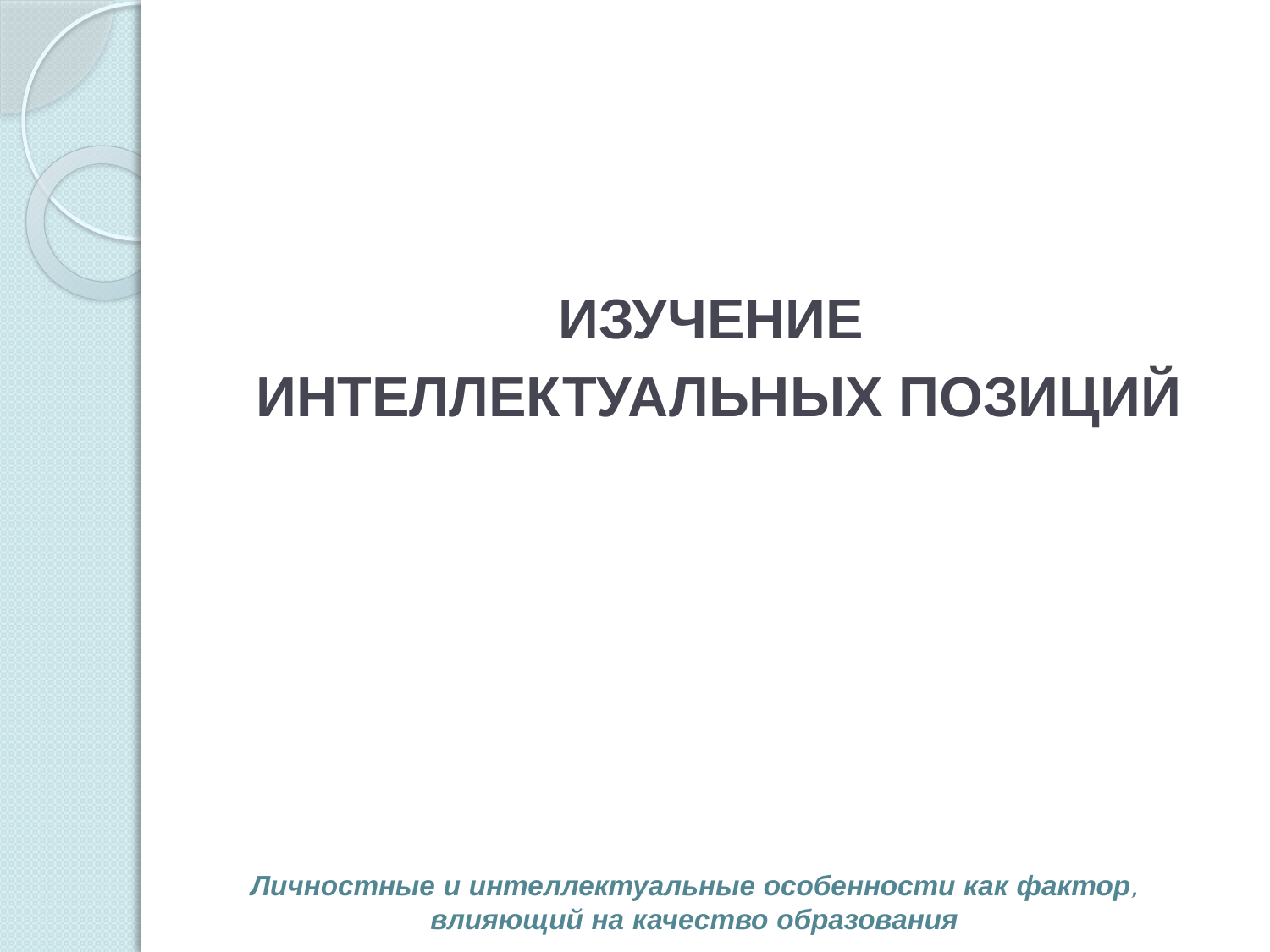

ИЗУЧЕНИЕ
 ИНТЕЛЛЕКТУАЛЬНЫХ ПОЗИЦИЙ
Личностные и интеллектуальные особенности как фактор, влияющий на качество образования